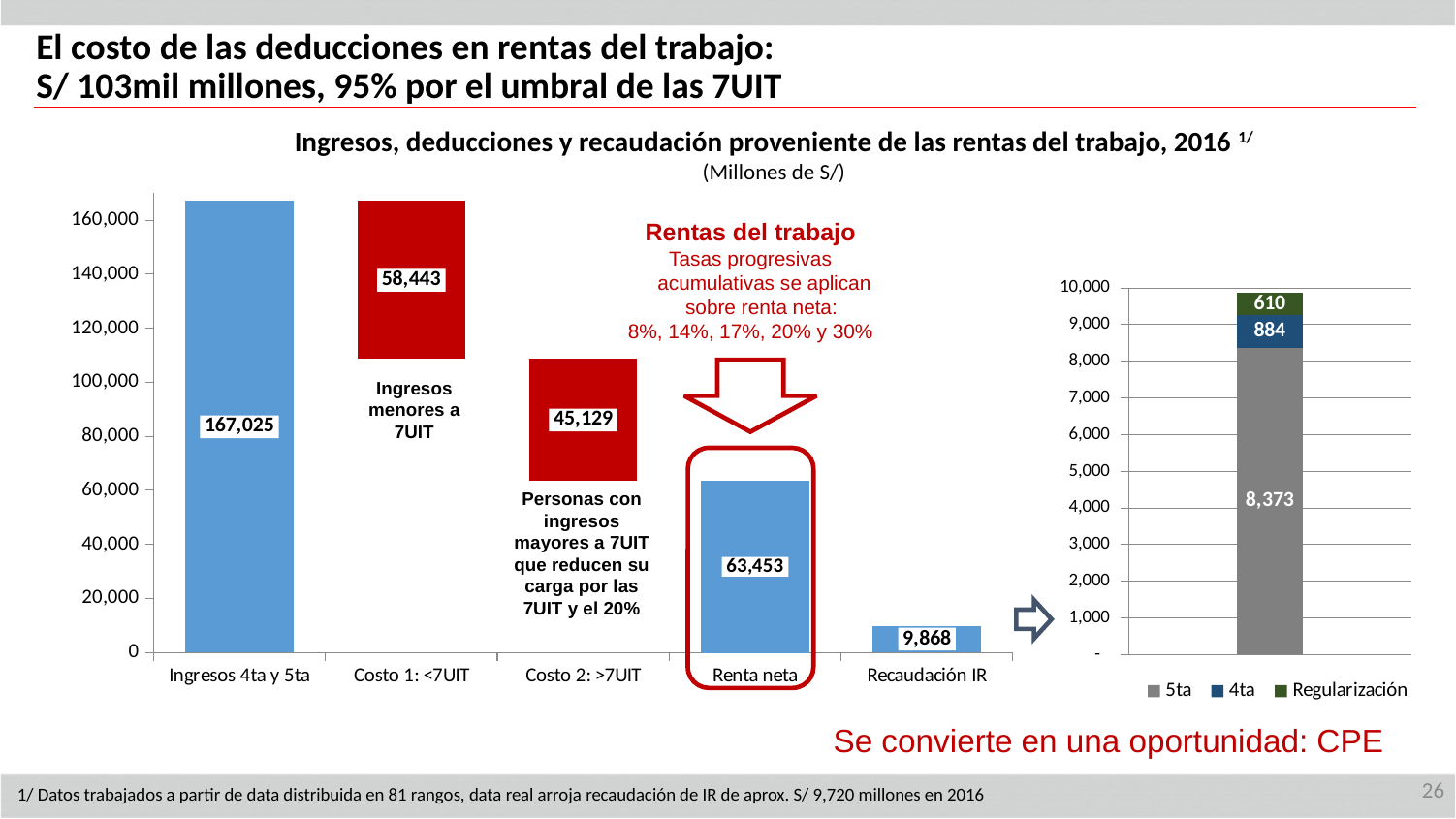

El costo de las deducciones en rentas del trabajo:
S/ 103mil millones, 95% por el umbral de las 7UIT
Ingresos, deducciones y recaudación proveniente de las rentas del trabajo, 2016 1/
(Millones de S/)

### Chart

| Category |  |  |
|---|---|---|
| Ingresos 4ta y 5ta | None | 167025.2357851212 |
| Costo 1: <7UIT | 108582.06131964002 | 58443.17446548118 |
| Costo 2: >7UIT | 63452.81504311996 | 45129.24627652006 |
| Renta neta | 63452.81504311996 | 63452.81504311996 |
| Recaudación IR | None | 9867.97298425943 |
Rentas del trabajo
Tasas progresivas acumulativas se aplican sobre renta neta:
8%, 14%, 17%, 20% y 30%

### Chart

| Category | 5ta | 4ta | Regularización |
|---|---|---|---|
Ingresos menores a 7UIT

Personas con ingresos mayores a 7UIT que reducen su carga por las 7UIT y el 20%

Se convierte en una oportunidad: CPE
26
1/ Datos trabajados a partir de data distribuida en 81 rangos, data real arroja recaudación de IR de aprox. S/ 9,720 millones en 2016